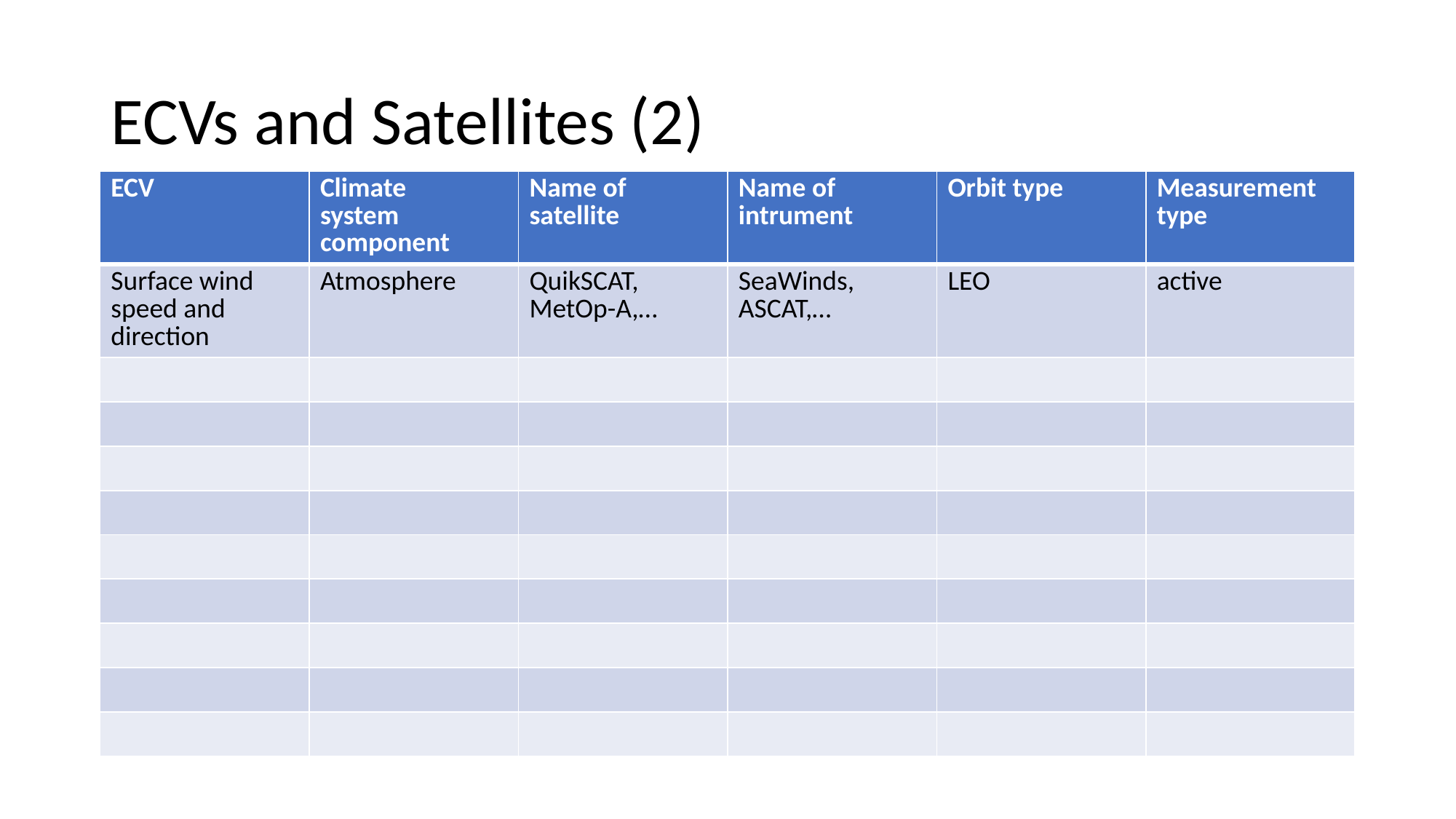

# ECVs and Satellites (2)
| ECV | Climate system component | Name of satellite | Name of intrument | Orbit type | Measurement type |
| --- | --- | --- | --- | --- | --- |
| Surface wind speed and direction | Atmosphere | QuikSCAT, MetOp-A,… | SeaWinds, ASCAT,… | LEO | active |
|  |  |  |  |  |  |
|  |  |  |  |  |  |
|  |  |  |  |  |  |
|  |  |  |  |  |  |
|  |  |  |  |  |  |
|  |  |  |  |  |  |
|  |  |  |  |  |  |
|  |  |  |  |  |  |
|  |  |  |  |  |  |